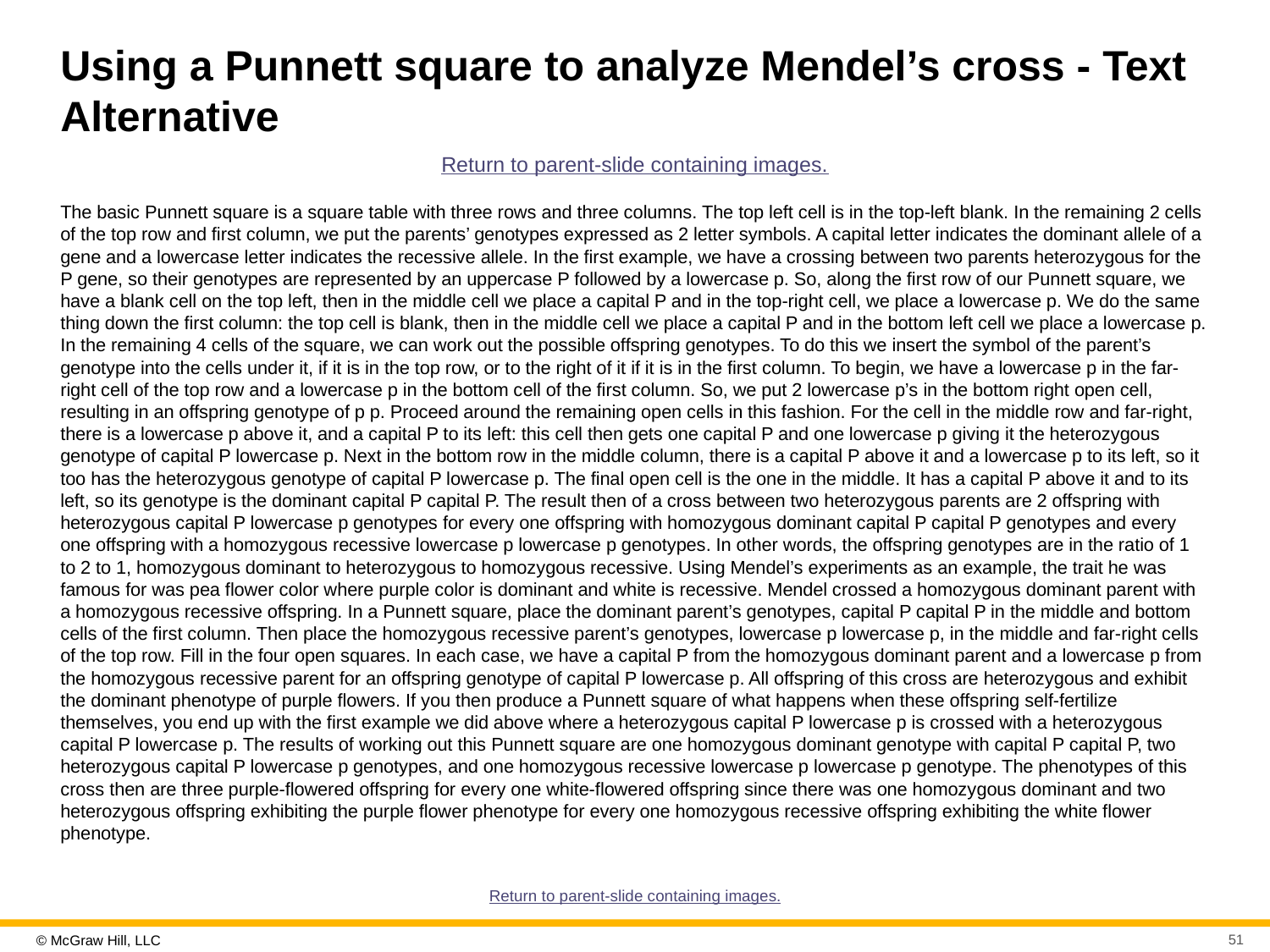

# Using a Punnett square to analyze Mendel’s cross - Text Alternative
Return to parent-slide containing images.
The basic Punnett square is a square table with three rows and three columns. The top left cell is in the top-left blank. In the remaining 2 cells of the top row and first column, we put the parents’ genotypes expressed as 2 letter symbols. A capital letter indicates the dominant allele of a gene and a lowercase letter indicates the recessive allele. In the first example, we have a crossing between two parents heterozygous for the P gene, so their genotypes are represented by an uppercase P followed by a lowercase p. So, along the first row of our Punnett square, we have a blank cell on the top left, then in the middle cell we place a capital P and in the top-right cell, we place a lowercase p. We do the same thing down the first column: the top cell is blank, then in the middle cell we place a capital P and in the bottom left cell we place a lowercase p. In the remaining 4 cells of the square, we can work out the possible offspring genotypes. To do this we insert the symbol of the parent’s genotype into the cells under it, if it is in the top row, or to the right of it if it is in the first column. To begin, we have a lowercase p in the far-right cell of the top row and a lowercase p in the bottom cell of the first column. So, we put 2 lowercase p’s in the bottom right open cell, resulting in an offspring genotype of p p. Proceed around the remaining open cells in this fashion. For the cell in the middle row and far-right, there is a lowercase p above it, and a capital P to its left: this cell then gets one capital P and one lowercase p giving it the heterozygous genotype of capital P lowercase p. Next in the bottom row in the middle column, there is a capital P above it and a lowercase p to its left, so it too has the heterozygous genotype of capital P lowercase p. The final open cell is the one in the middle. It has a capital P above it and to its left, so its genotype is the dominant capital P capital P. The result then of a cross between two heterozygous parents are 2 offspring with heterozygous capital P lowercase p genotypes for every one offspring with homozygous dominant capital P capital P genotypes and every one offspring with a homozygous recessive lowercase p lowercase p genotypes. In other words, the offspring genotypes are in the ratio of 1 to 2 to 1, homozygous dominant to heterozygous to homozygous recessive. Using Mendel’s experiments as an example, the trait he was famous for was pea flower color where purple color is dominant and white is recessive. Mendel crossed a homozygous dominant parent with a homozygous recessive offspring. In a Punnett square, place the dominant parent’s genotypes, capital P capital P in the middle and bottom cells of the first column. Then place the homozygous recessive parent’s genotypes, lowercase p lowercase p, in the middle and far-right cells of the top row. Fill in the four open squares. In each case, we have a capital P from the homozygous dominant parent and a lowercase p from the homozygous recessive parent for an offspring genotype of capital P lowercase p. All offspring of this cross are heterozygous and exhibit the dominant phenotype of purple flowers. If you then produce a Punnett square of what happens when these offspring self-fertilize themselves, you end up with the first example we did above where a heterozygous capital P lowercase p is crossed with a heterozygous capital P lowercase p. The results of working out this Punnett square are one homozygous dominant genotype with capital P capital P, two heterozygous capital P lowercase p genotypes, and one homozygous recessive lowercase p lowercase p genotype. The phenotypes of this cross then are three purple-flowered offspring for every one white-flowered offspring since there was one homozygous dominant and two heterozygous offspring exhibiting the purple flower phenotype for every one homozygous recessive offspring exhibiting the white flower phenotype.
Return to parent-slide containing images.
51